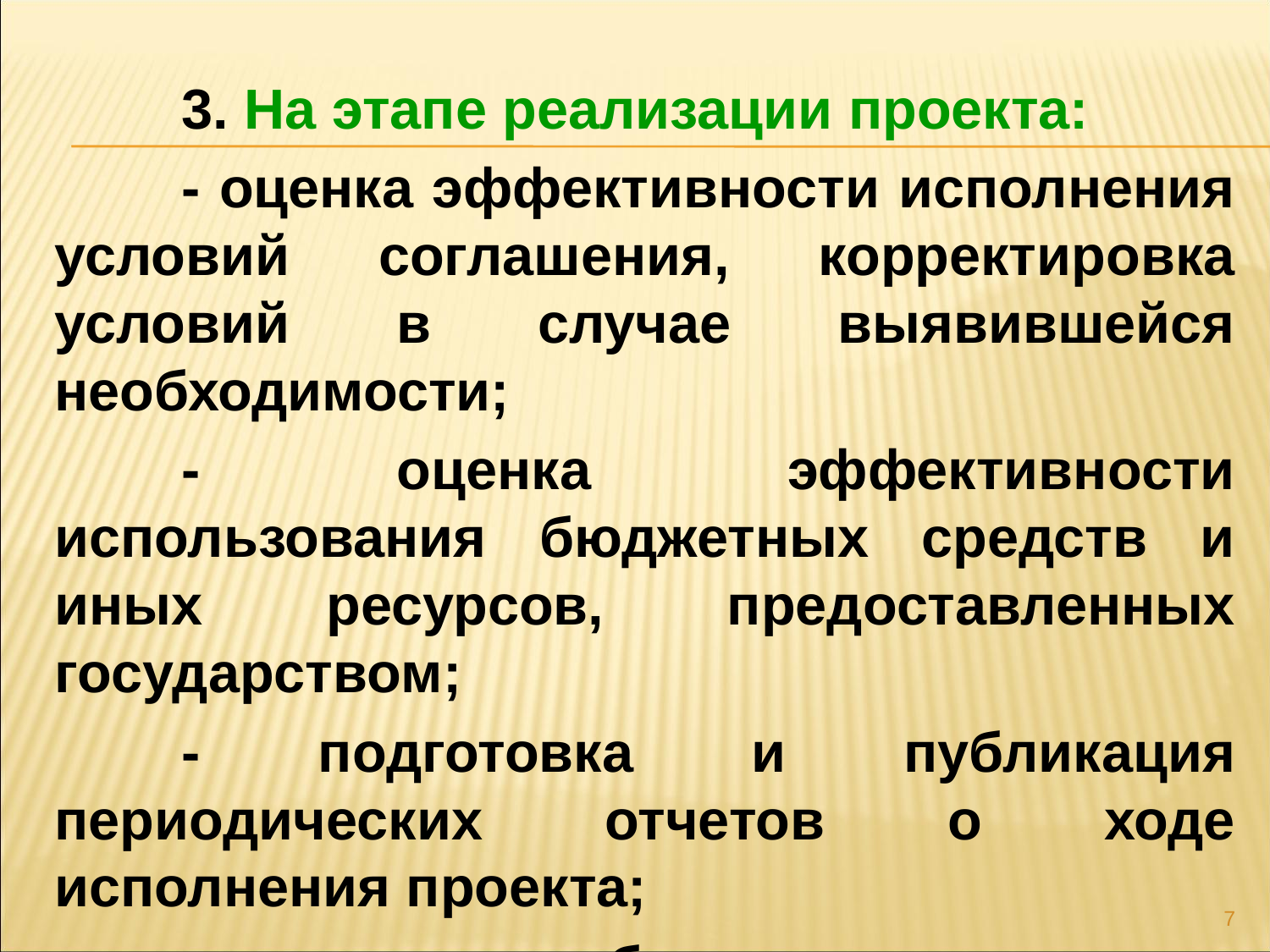

3. На этапе реализации проекта:
	- оценка эффективности исполнения условий соглашения, корректировка условий в случае выявившейся необходимости;
	- оценка эффективности использования бюджетных средств и иных ресурсов, предоставленных государством;
	- подготовка и публикация периодических отчетов о ходе исполнения проекта;
	- мониторинг общественного мнения о проекте.
7